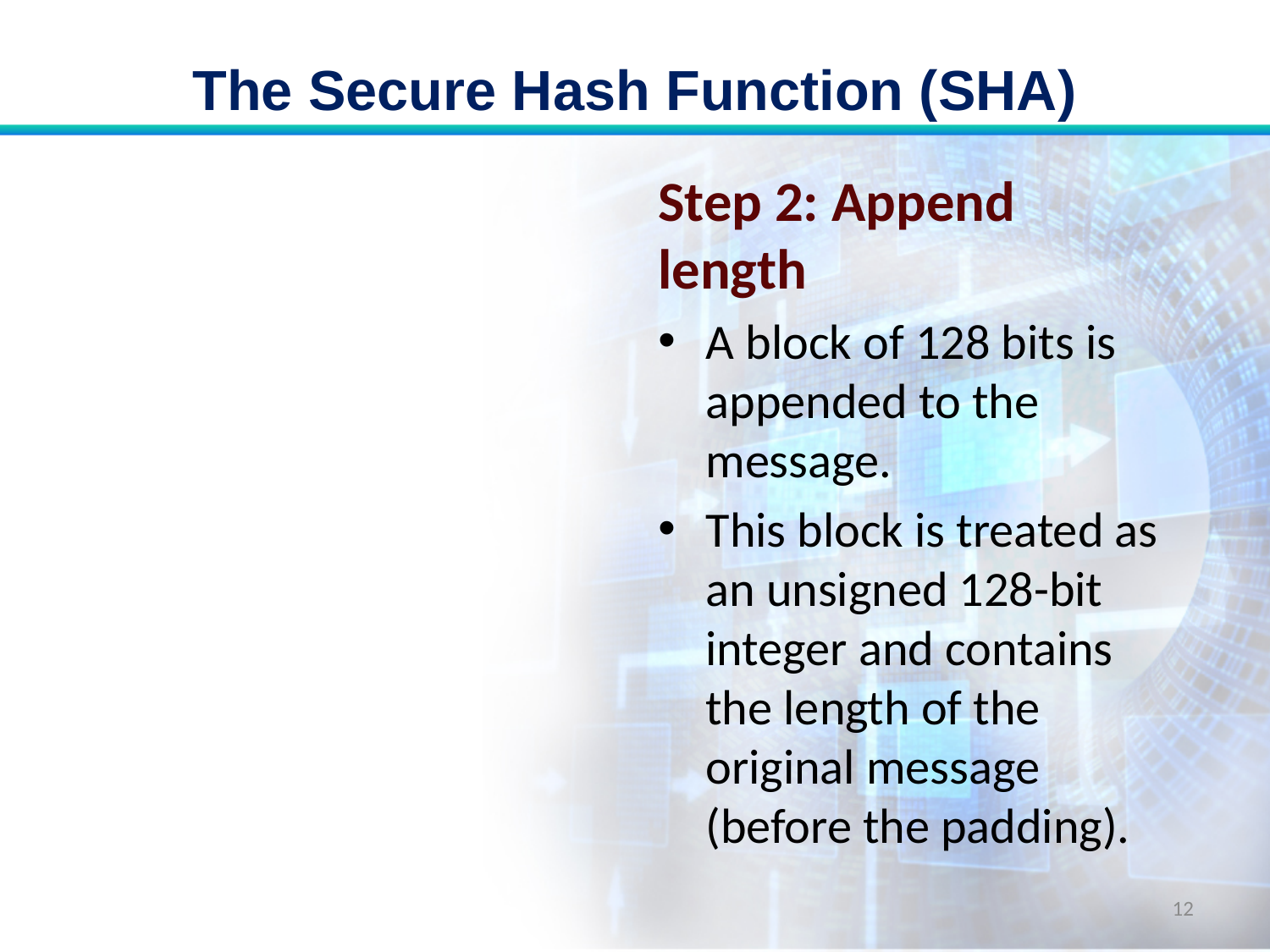

# The Secure Hash Function (SHA)
Step 2: Append length
A block of 128 bits is appended to the message.
This block is treated as an unsigned 128-bit integer and contains the length of the original message (before the padding).

12